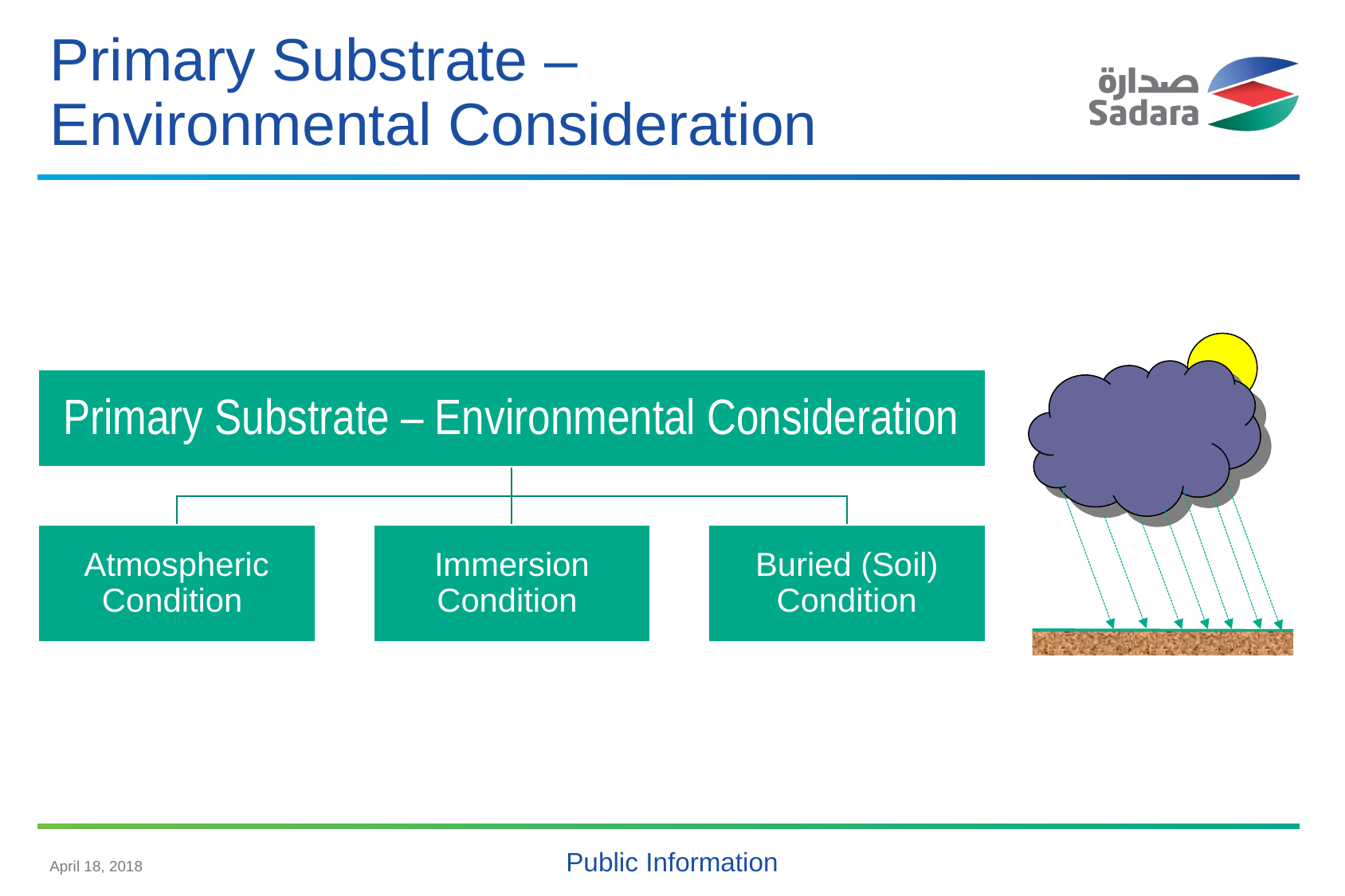

# Primary Substrate – Environmental Consideration
Primary Substrate – Environmental Consideration
Atmospheric Condition
Immersion Condition
Buried (Soil) Condition

April 18, 2018